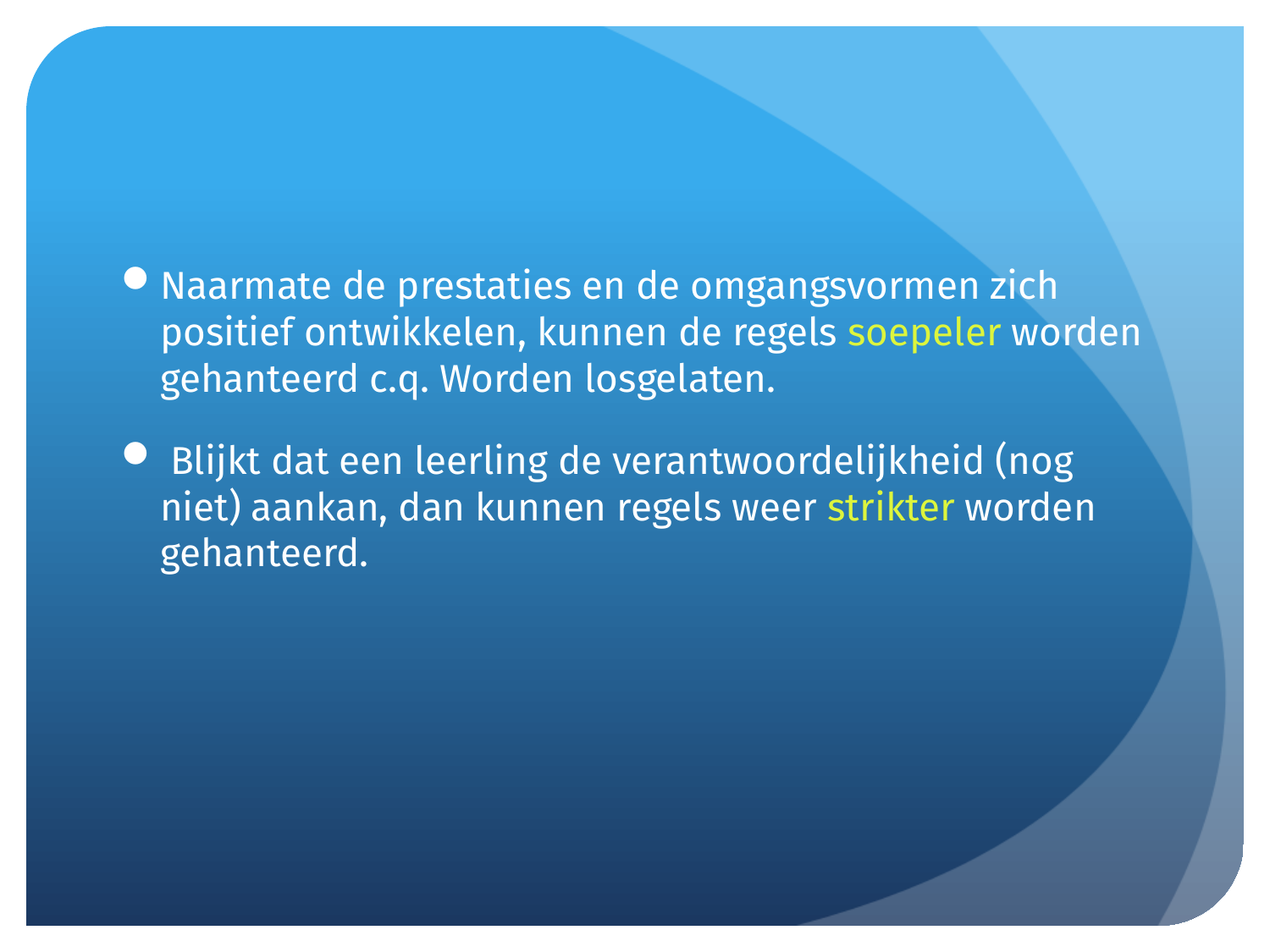

#
Naarmate de prestaties en de omgangsvormen zich positief ontwikkelen, kunnen de regels soepeler worden gehanteerd c.q. Worden losgelaten.
 Blijkt dat een leerling de verantwoordelijkheid (nog niet) aankan, dan kunnen regels weer strikter worden gehanteerd.